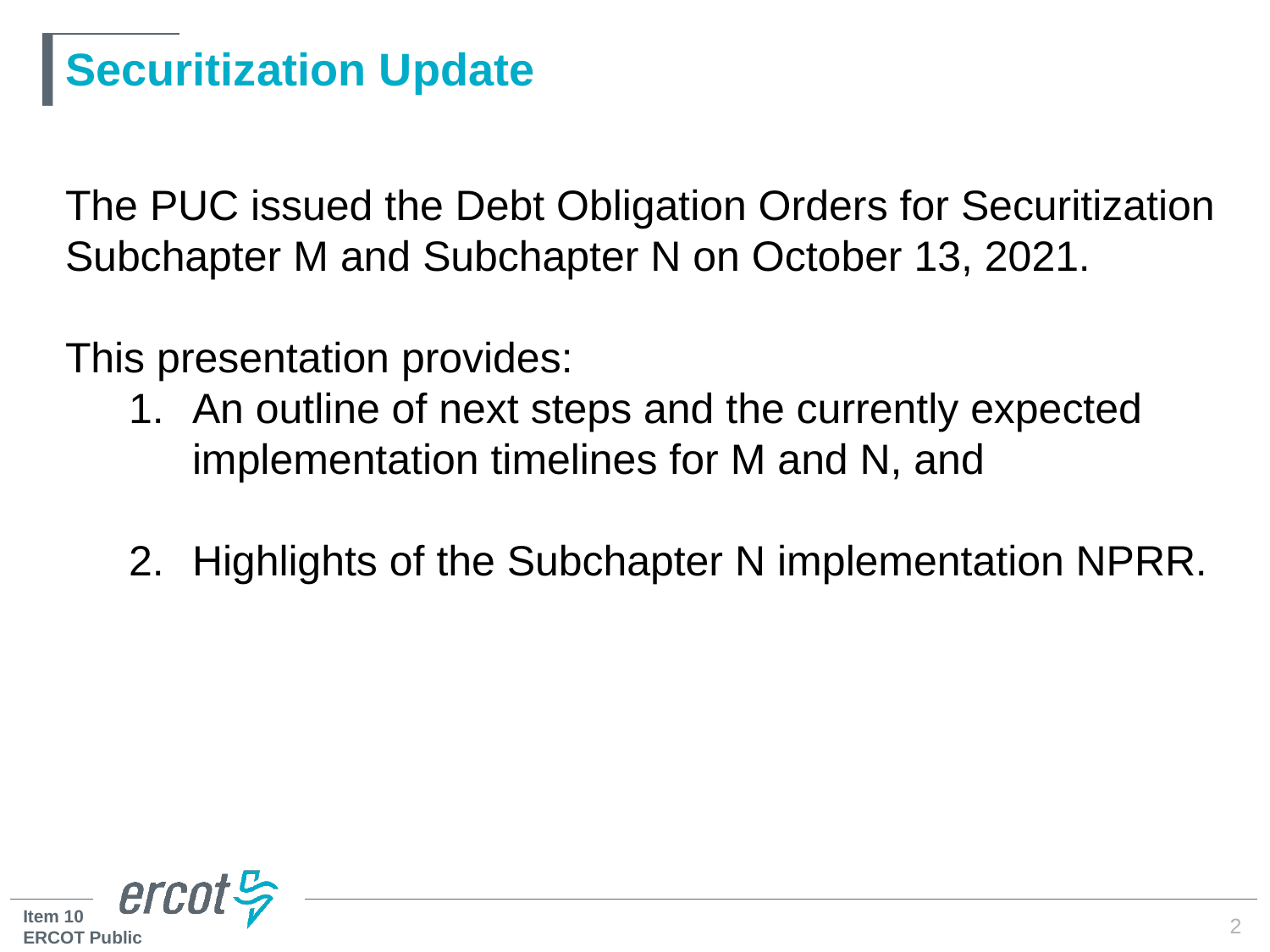

# Securitization Update
The PUC issued the Debt Obligation Orders for Securitization Subchapter M and Subchapter N on October 13, 2021.

This presentation provides:
An outline of next steps and the currently expected implementation timelines for M and N, and

Highlights of the Subchapter N implementation NPRR.
2